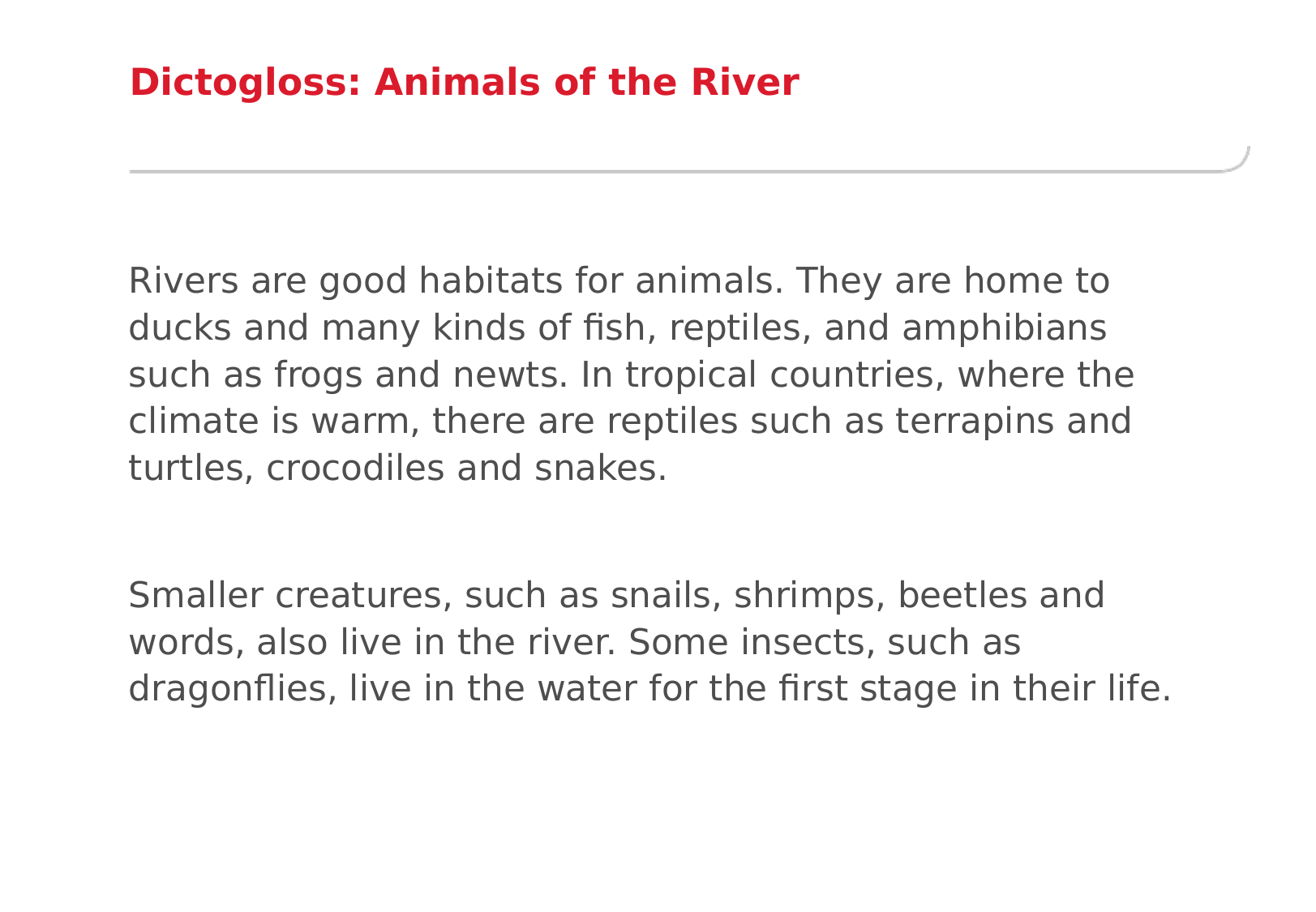

# Dictogloss: Animals of the River
Rivers are good habitats for animals. They are home to ducks and many kinds of fish, reptiles, and amphibians such as frogs and newts. In tropical countries, where the climate is warm, there are reptiles such as terrapins and turtles, crocodiles and snakes.

Smaller creatures, such as snails, shrimps, beetles and words, also live in the river. Some insects, such as dragonflies, live in the water for the first stage in their life.